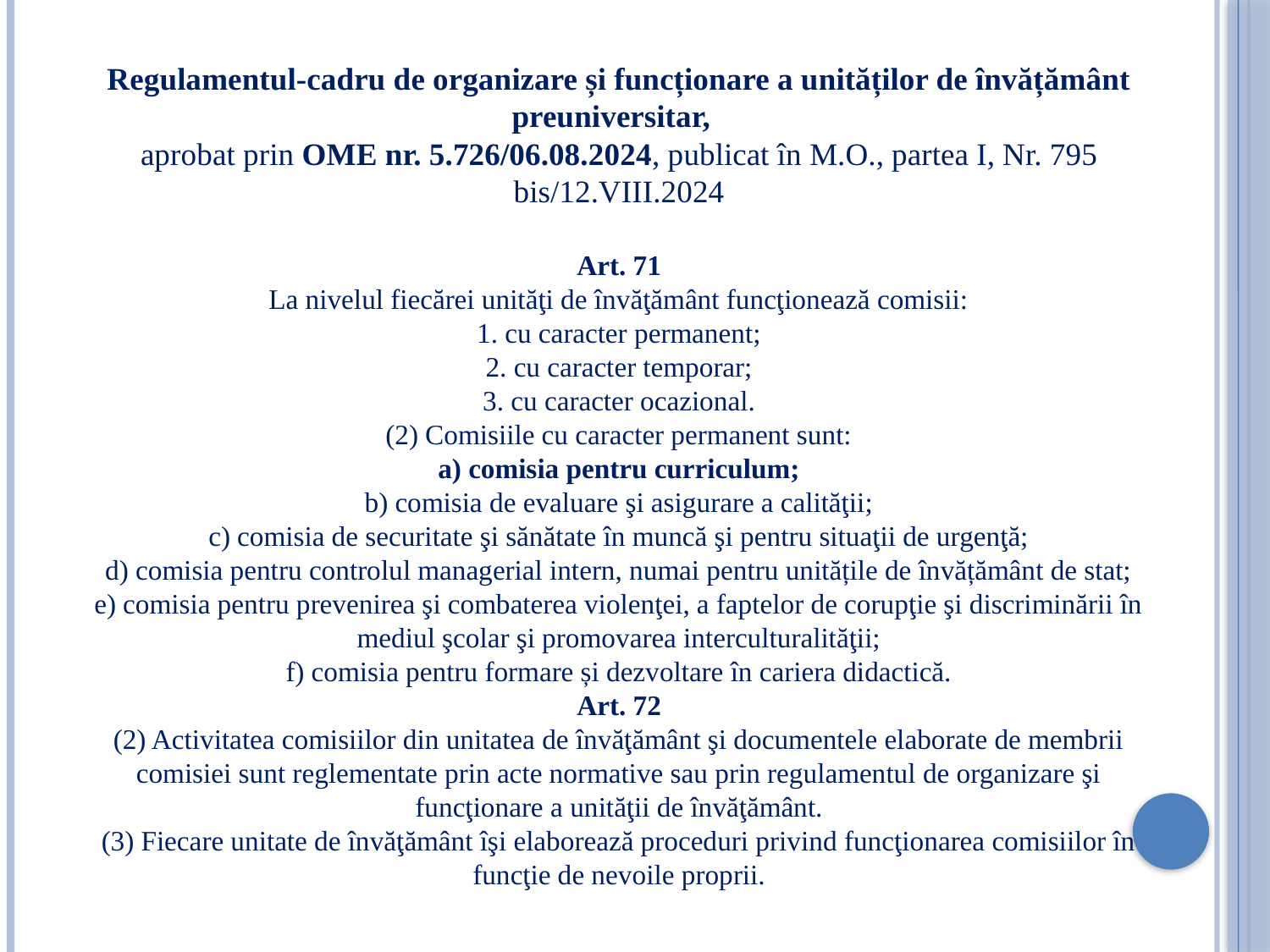

# Regulamentul-cadru de organizare și funcționare a unităților de învățământ preuniversitar, aprobat prin OME nr. 5.726/06.08.2024, publicat în M.O., partea I, Nr. 795 bis/12.VIII.2024 Art. 71 La nivelul fiecărei unităţi de învăţământ funcţionează comisii: 1. cu caracter permanent; 2. cu caracter temporar; 3. cu caracter ocazional. (2) Comisiile cu caracter permanent sunt: a) comisia pentru curriculum; b) comisia de evaluare şi asigurare a calităţii; c) comisia de securitate şi sănătate în muncă şi pentru situaţii de urgenţă; d) comisia pentru controlul managerial intern, numai pentru unitățile de învățământ de stat; e) comisia pentru prevenirea şi combaterea violenţei, a faptelor de corupţie şi discriminării în mediul şcolar şi promovarea interculturalităţii; f) comisia pentru formare și dezvoltare în cariera didactică. Art. 72 (2) Activitatea comisiilor din unitatea de învăţământ şi documentele elaborate de membrii comisiei sunt reglementate prin acte normative sau prin regulamentul de organizare şi funcţionare a unităţii de învăţământ. (3) Fiecare unitate de învăţământ îşi elaborează proceduri privind funcţionarea comisiilor în funcţie de nevoile proprii.